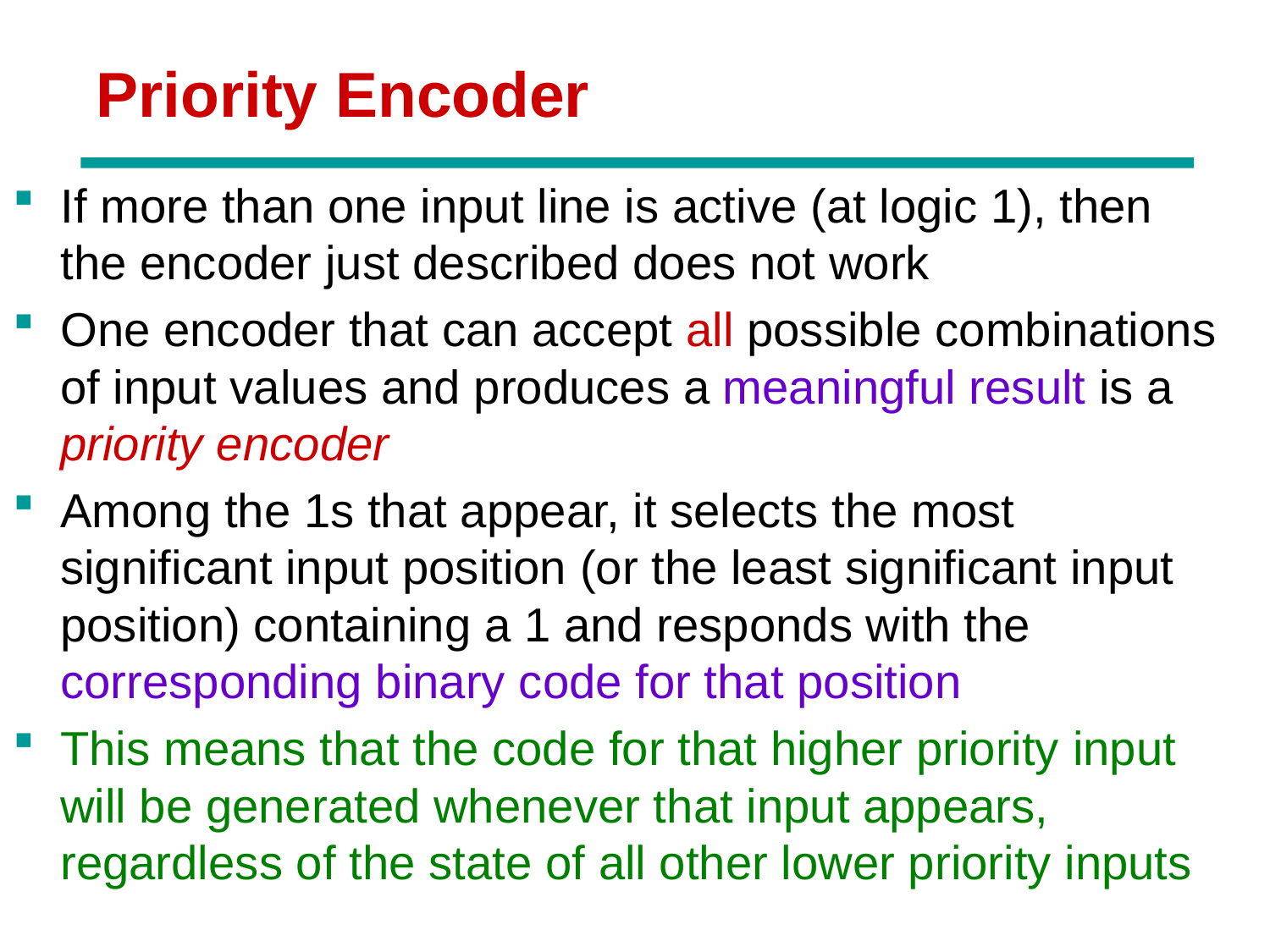

# Priority Encoder
If more than one input line is active (at logic 1), then  the encoder just described does not work
One encoder that can accept all possible combinations of input values and produces a meaningful result is a priority encoder
Among the 1s that appear, it selects the most significant input position (or the least significant input position) containing a 1 and responds with the corresponding binary code for that position
This means that the code for that higher priority input will be generated whenever that input appears, regardless of the state of all other lower priority inputs
Chapter 3 - Part 1        56